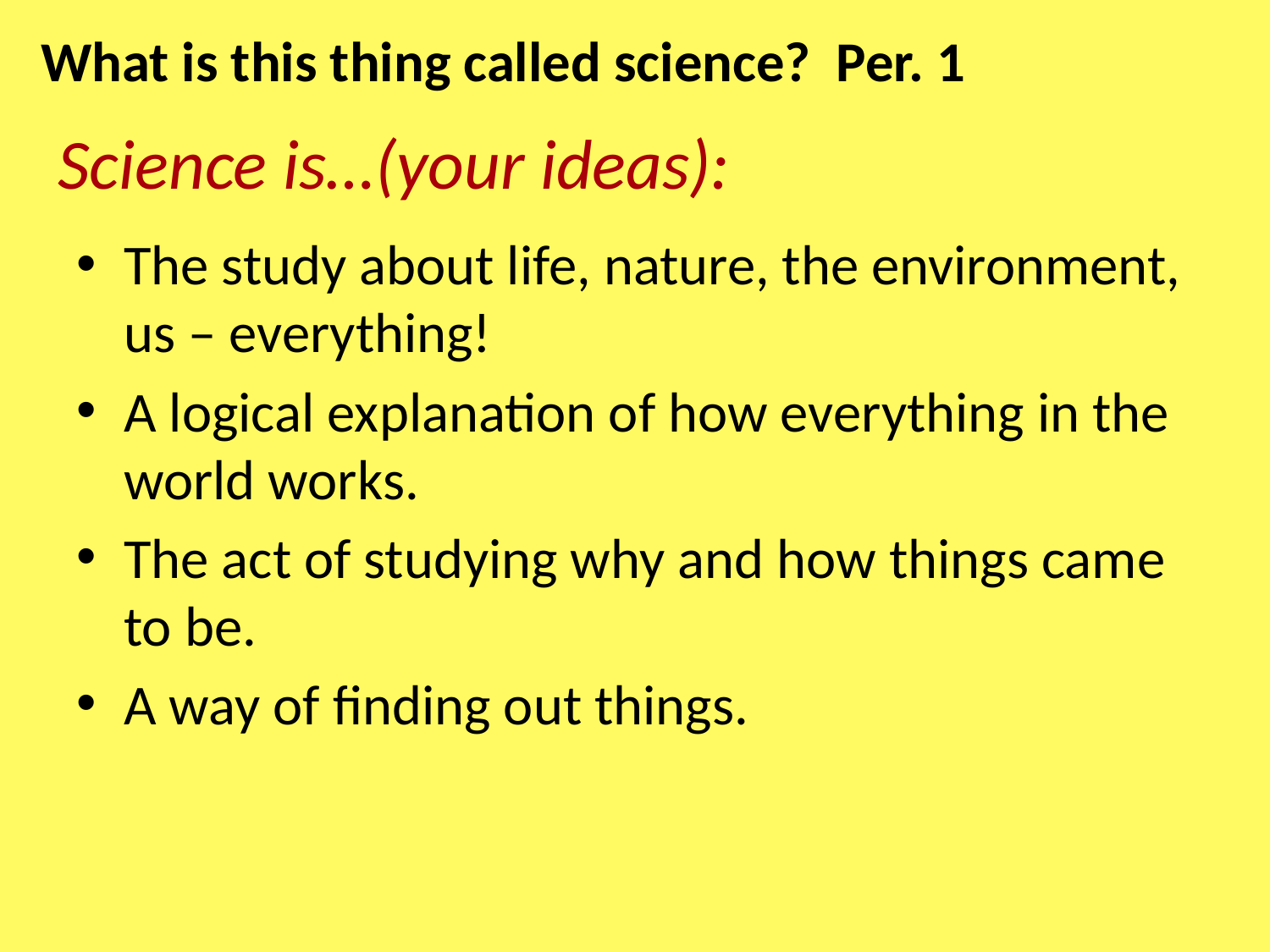

What is this thing called science?  Per. 1
# Science is…(your ideas):
The study about life, nature, the environment, us – everything!
A logical explanation of how everything in the world works.
The act of studying why and how things came to be.
A way of finding out things.